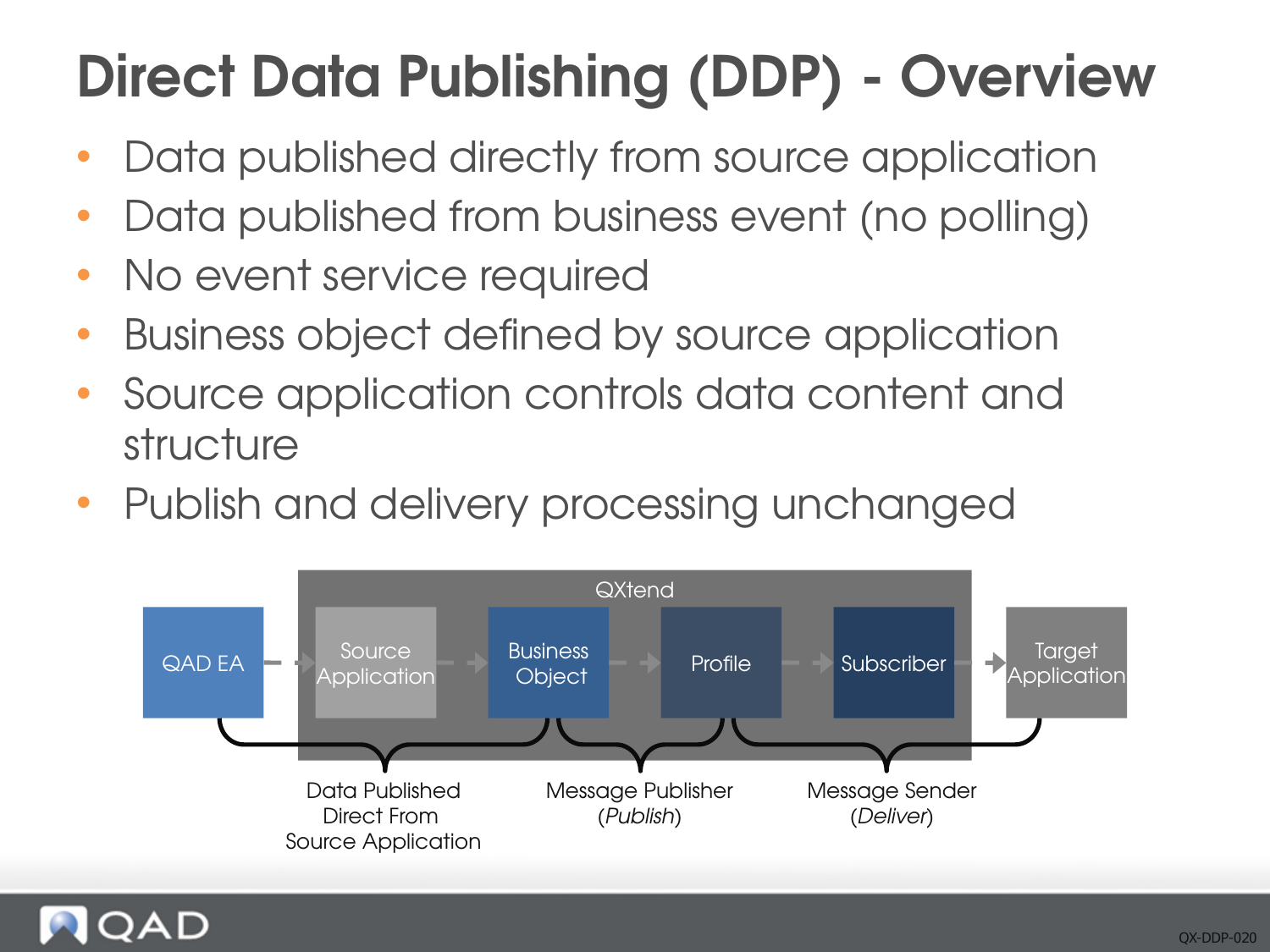

# Direct Data Publishing (DDP) - Overview
Data published directly from source application
Data published from business event (no polling)
No event service required
Business object defined by source application
Source application controls data content and structure
Publish and delivery processing unchanged
QXtend
QAD EA
Target
Application
Source
Application
Business
 Object
Profile
Subscriber

Data Published
Direct From
Source Application
Message Publisher
(Publish)
Message Sender
(Deliver)
QX-DDP-020